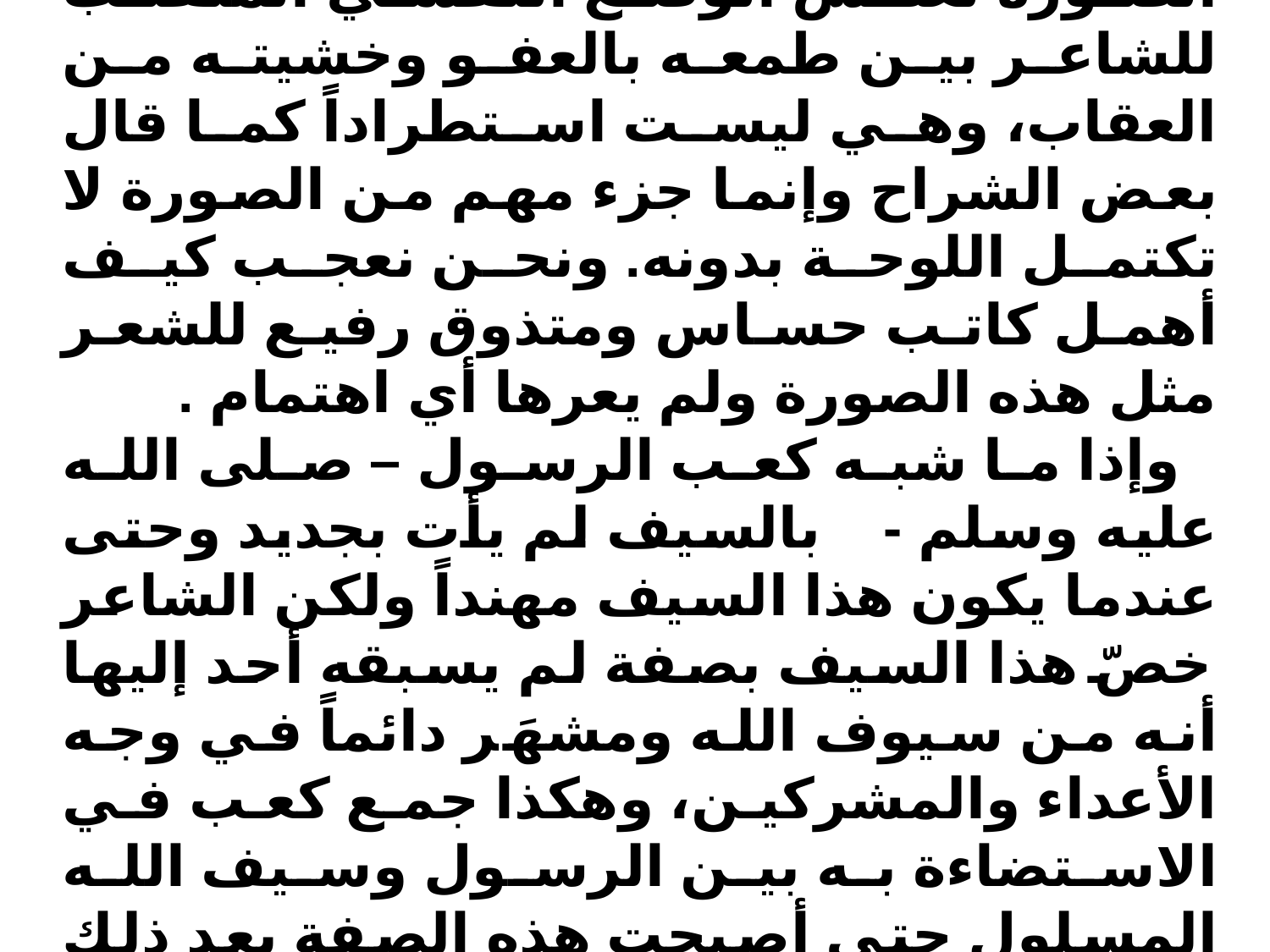

وهي بحركة الجزئيات الموجودة في داخل الصورة تعكس الوضع النفسي المتقلب للشاعر بين طمعه بالعفو وخشيته من العقاب، وهي ليست استطراداً كما قال بعض الشراح وإنما جزء مهم من الصورة لا تكتمل اللوحة بدونه. ونحن نعجب كيف أهمل كاتب حساس ومتذوق رفيع للشعر مثل هذه الصورة ولم يعرها أي اهتمام .
وإذا ما شبه كعب الرسول – صلى الله عليه وسلم -    بالسيف لم يأت بجديد وحتى عندما يكون هذا السيف مهنداً ولكن الشاعر خصّ هذا السيف بصفة لم يسبقه أحد إليها أنه من سيوف الله ومشهَر دائماً في وجه الأعداء والمشركين، وهكذا جمع كعب في الاستضاءة به بين الرسول وسيف الله المسلول حتى أصبحت هذه الصفة بعد ذلك من صفات خالد بن الوليد كناية عن شجاعته وقوته وشدة بطشه بالأعداء .